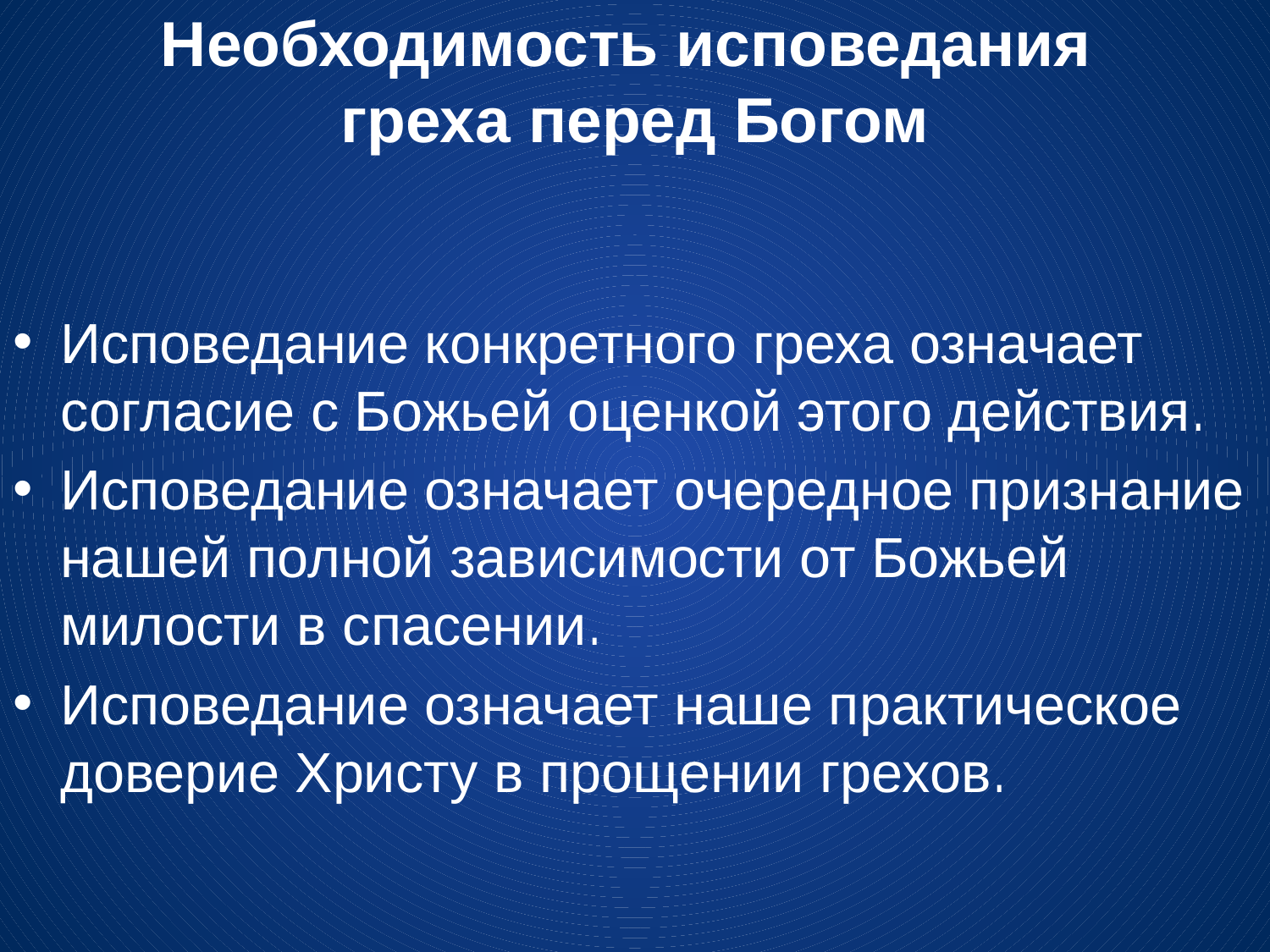

# Необходимость исповедания греха перед Богом
Исповедание конкретного греха означает согласие с Божьей оценкой этого действия.
Исповедание означает очередное признание нашей полной зависимости от Божьей милости в спасении.
Исповедание означает наше практическое доверие Христу в прощении грехов.